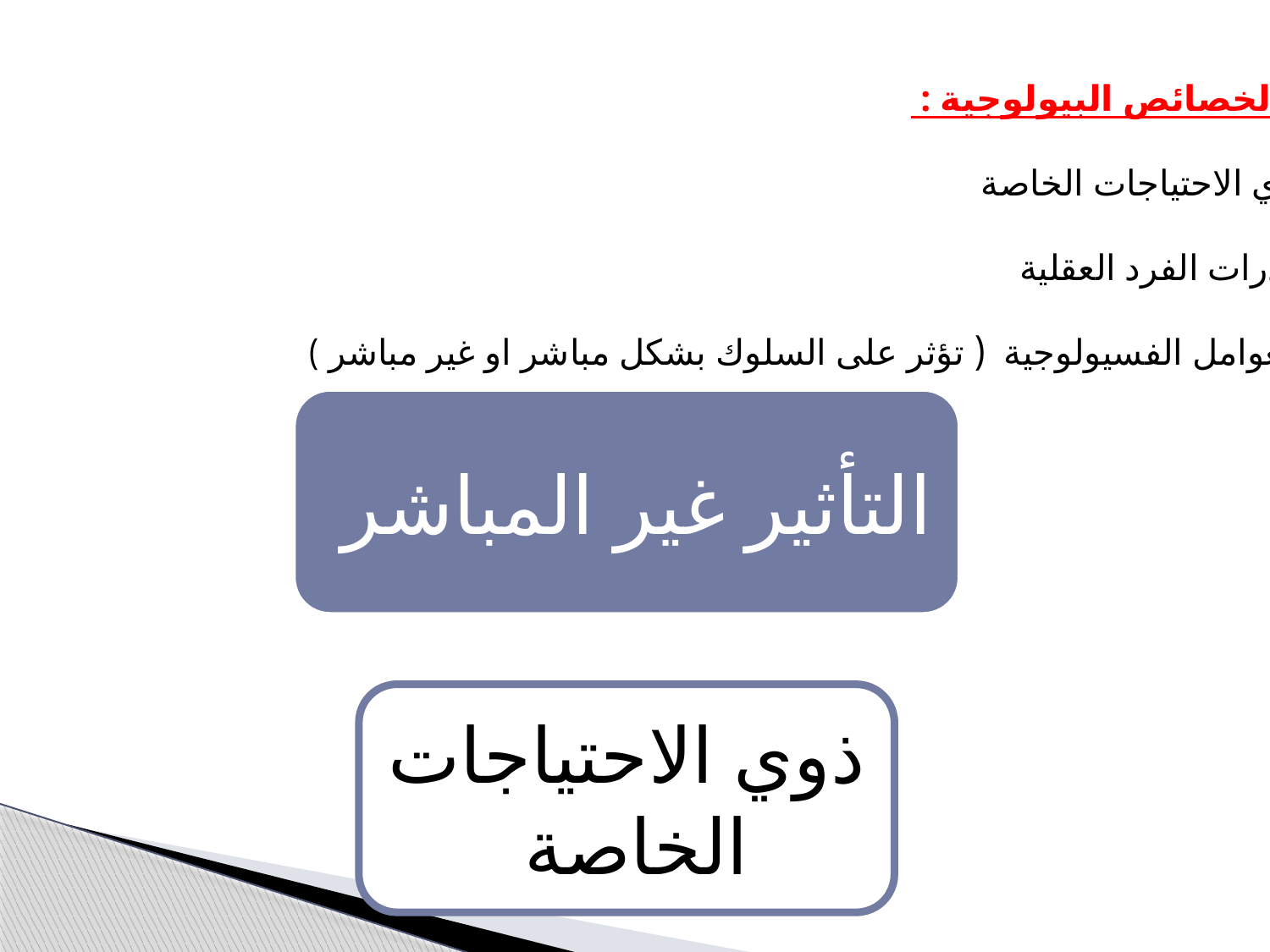

3- الخصائص البيولوجية :

ذوي الاحتياجات الخاصة

 قدرات الفرد العقلية

 العوامل الفسيولوجية  ( تؤثر على السلوك بشكل مباشر او غير مباشر )

التأثير غير المباشر